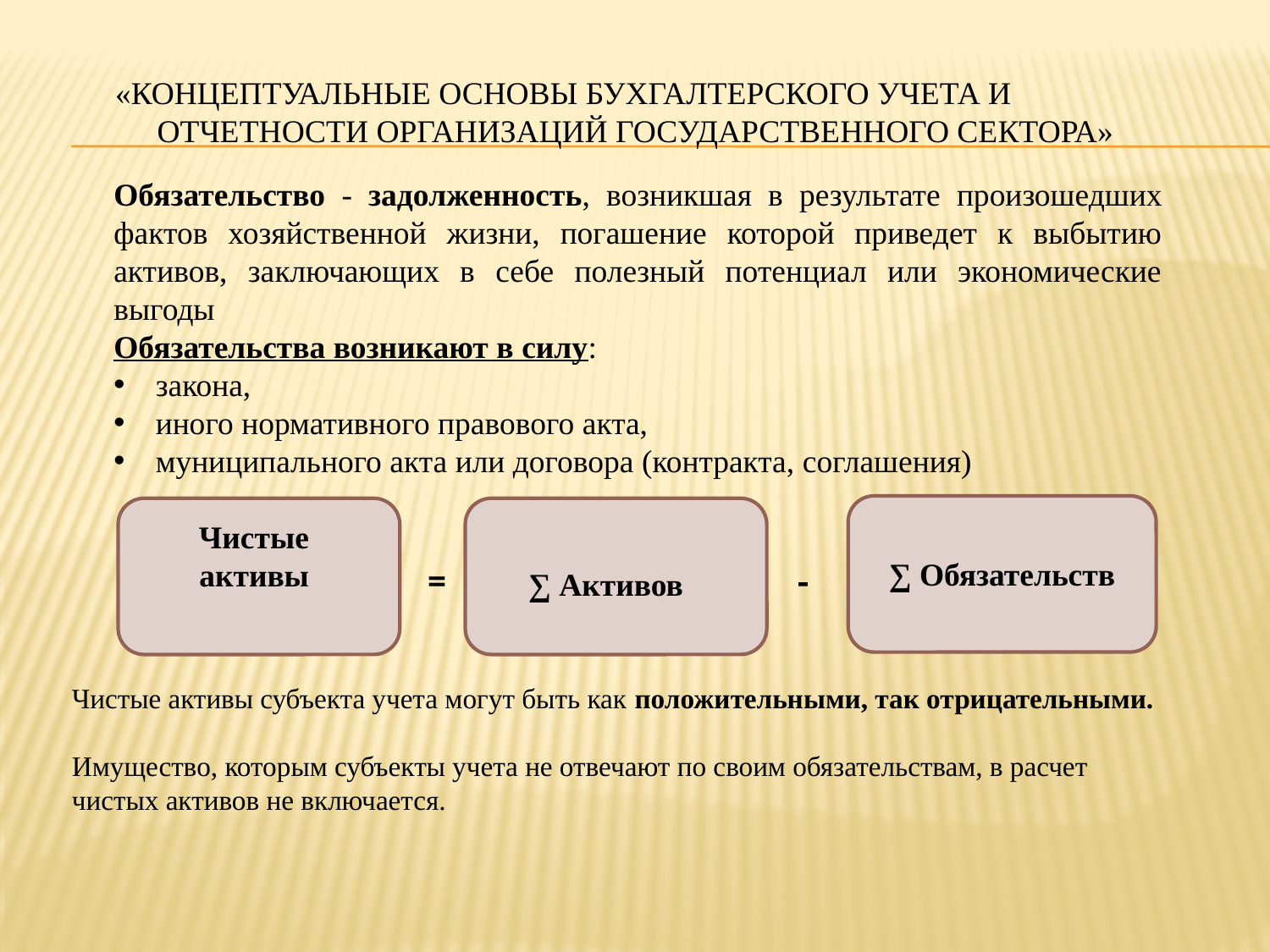

# «Концептуальные основы бухгалтерского учета и отчетности организаций государственного сектора»
Обязательство - задолженность, возникшая в результате произошедших фактов хозяйственной жизни, погашение которой приведет к выбытию активов, заключающих в себе полезный потенциал или экономические выгоды
Обязательства возникают в силу:
закона,
иного нормативного правового акта,
муниципального акта или договора (контракта, соглашения)

∑ Обязательств

Чистые активы
=
-
∑ Активов
Чистые активы субъекта учета могут быть как положительными, так отрицательными.

Имущество, которым субъекты учета не отвечают по своим обязательствам, в расчет чистых активов не включается.